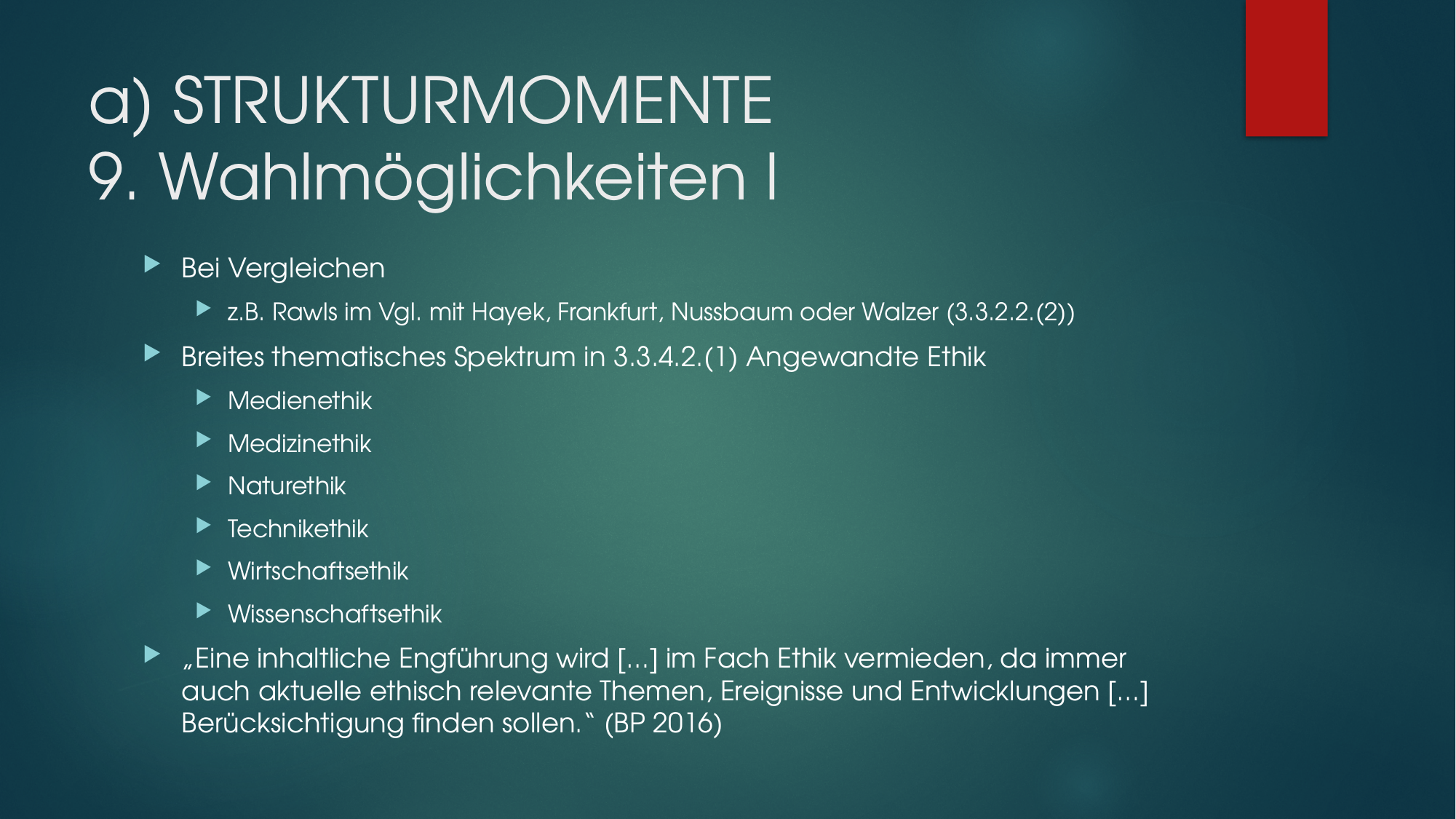

# a) STRUKTURMOMENTE 9. Wahlmöglichkeiten I
Bei Vergleichen
z.B. Rawls im Vgl. mit Hayek, Frankfurt, Nussbaum oder Walzer (3.3.2.2.(2))
Breites thematisches Spektrum in 3.3.4.2.(1) Angewandte Ethik
Medienethik
Medizinethik
Naturethik
Technikethik
Wirtschaftsethik
Wissenschaftsethik
„Eine inhaltliche Engführung wird […] im Fach Ethik vermieden, da immer auch aktuelle ethisch relevante Themen, Ereignisse und Entwicklungen […] Berücksichtigung finden sollen.“ (BP 2016)